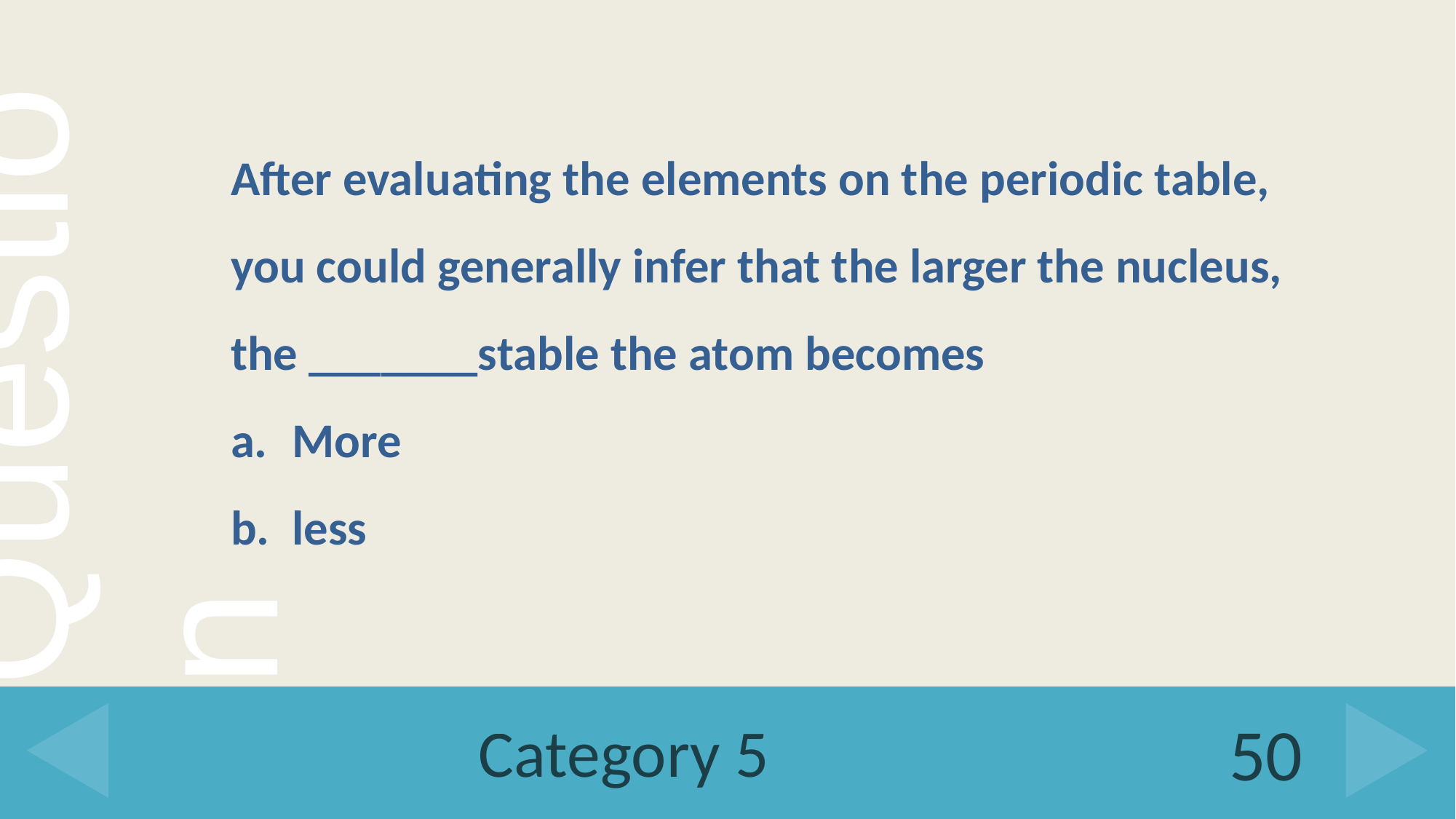

After evaluating the elements on the periodic table, you could generally infer that the larger the nucleus, the _______stable the atom becomes
More
less
# Category 5
50